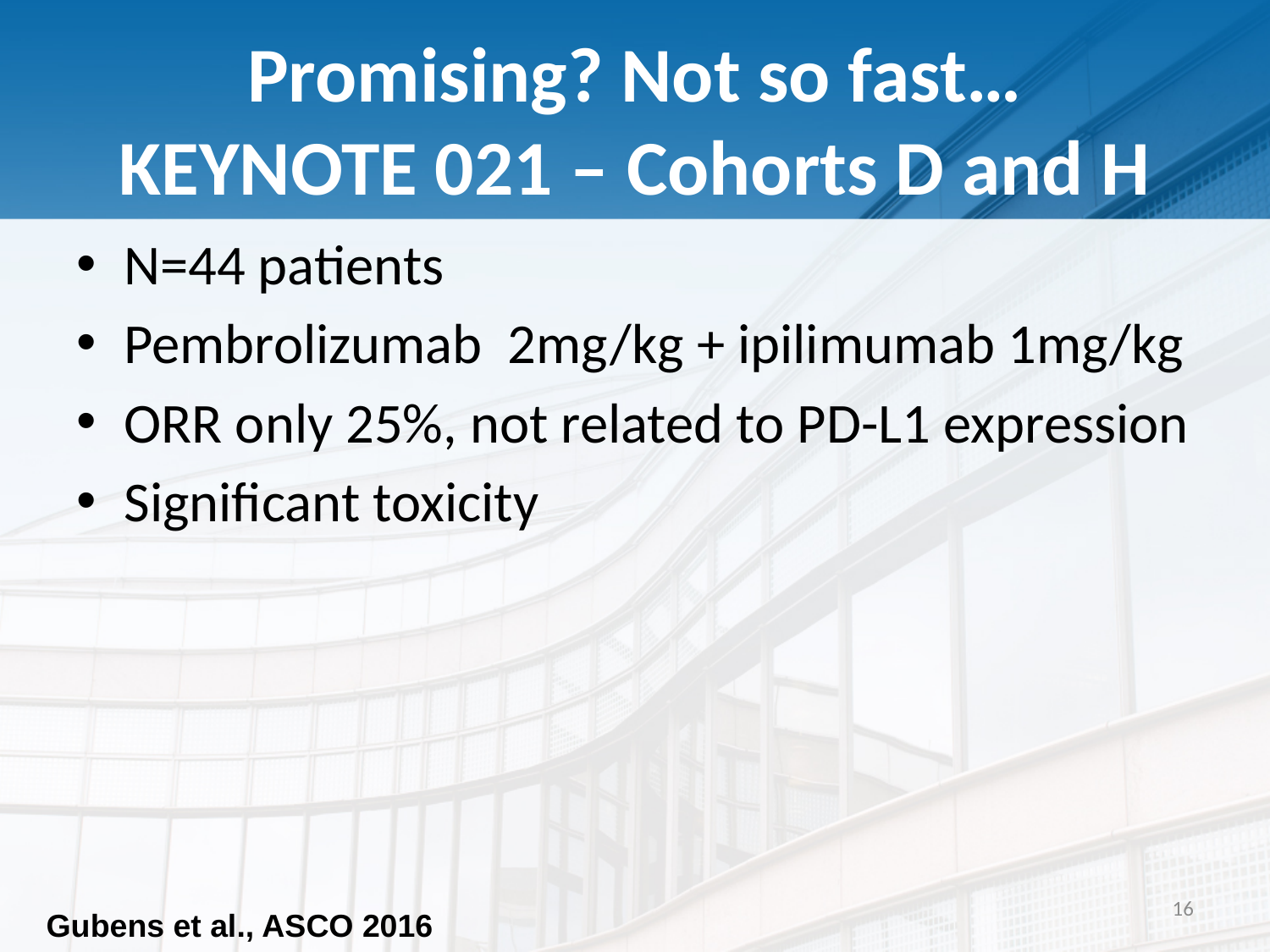

# Promising? Not so fast… KEYNOTE 021 – Cohorts D and H
N=44 patients
Pembrolizumab  2mg/kg + ipilimumab 1mg/kg
ORR only 25%, not related to PD-L1 expression
Significant toxicity

16
Gubens et al., ASCO 2016